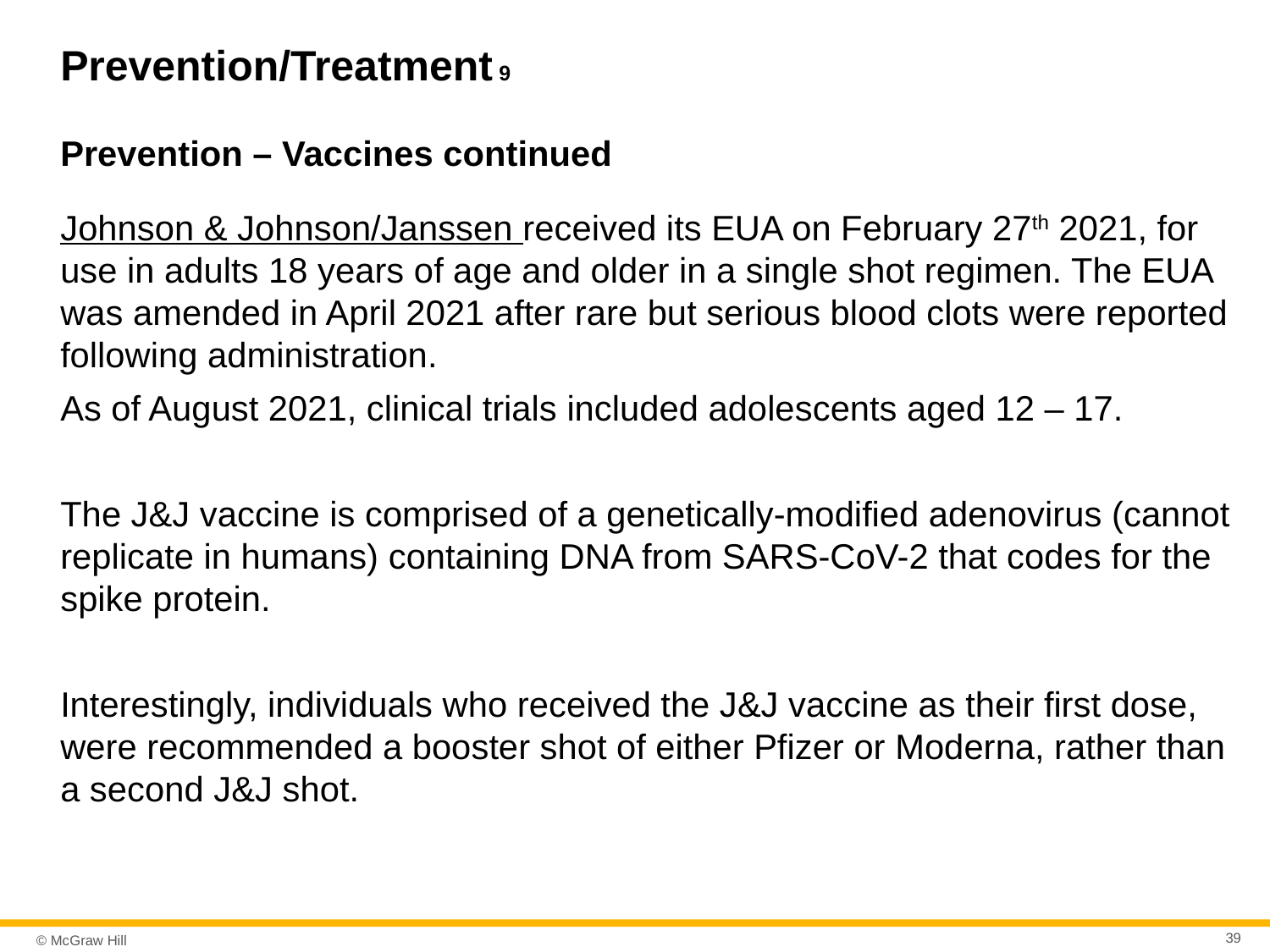

# Prevention/Treatment 9
Prevention – Vaccines continued
Johnson & Johnson/Janssen received its EUA on February 27th 2021, for use in adults 18 years of age and older in a single shot regimen. The EUA was amended in April 2021 after rare but serious blood clots were reported following administration.
As of August 2021, clinical trials included adolescents aged 12 – 17.

The J&J vaccine is comprised of a genetically-modified adenovirus (cannot replicate in humans) containing DNA from SARS-CoV-2 that codes for the spike protein.

Interestingly, individuals who received the J&J vaccine as their first dose, were recommended a booster shot of either Pfizer or Moderna, rather than a second J&J shot.